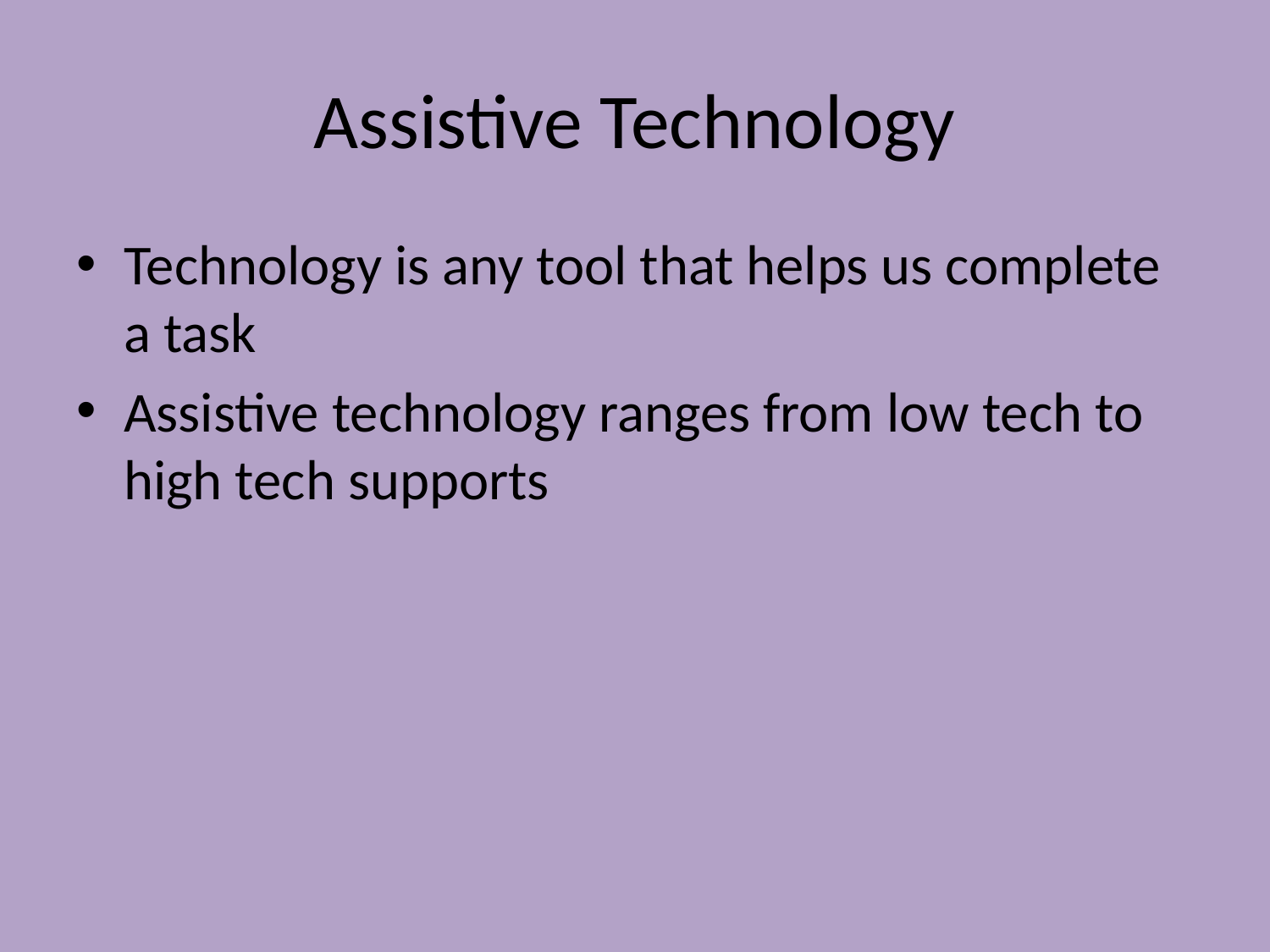

# Assistive Technology
Technology is any tool that helps us complete a task
Assistive technology ranges from low tech to high tech supports